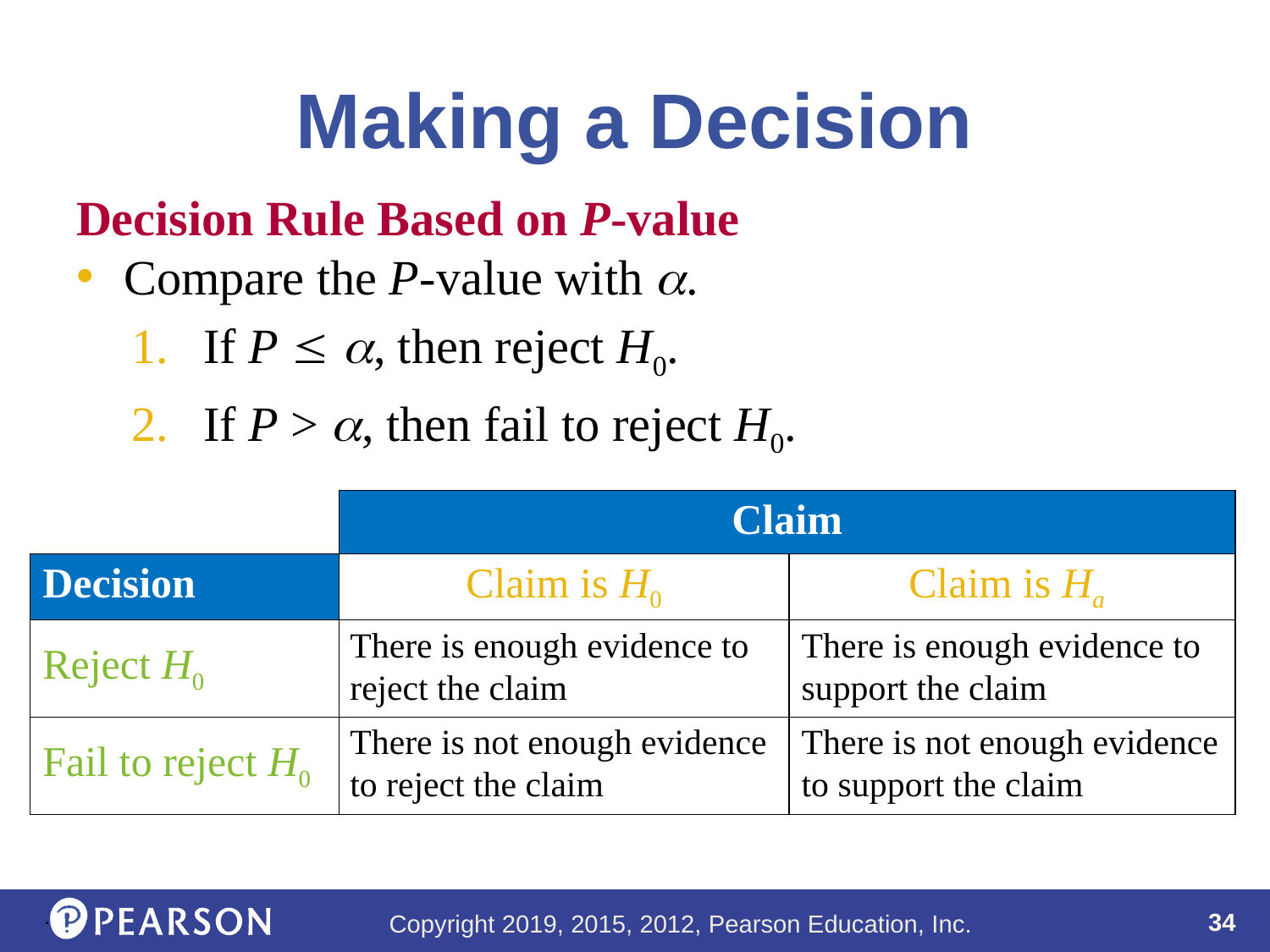

# Making a Decision
Decision Rule Based on P-value
Compare the P-value with α.
If P ≤ α, then reject H0.
If P > α, then fail to reject H0.

|  | Claim |  |
| --- | --- | --- |
| Decision | Claim is H0 | Claim is Ha |
| Reject H0 |  |  |
| Fail to reject H0 |  |  |
There is enough evidence to reject the claim
There is enough evidence to support the claim
There is not enough evidence to reject the claim
There is not enough evidence to support the claim
.